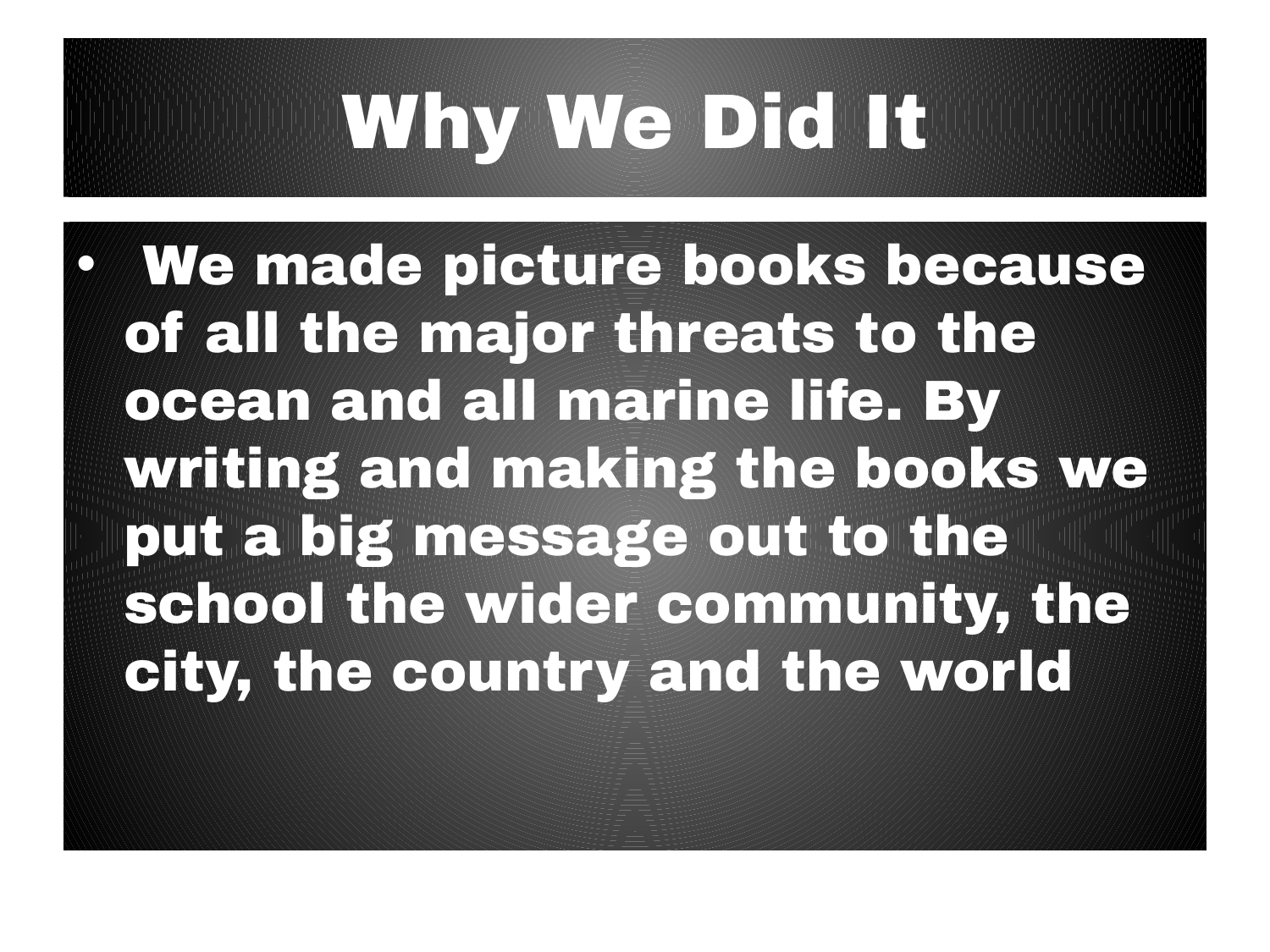

# Why We Did It
 We made picture books because of all the major threats to the ocean and all marine life. By writing and making the books we put a big message out to the school the wider community, the city, the country and the world